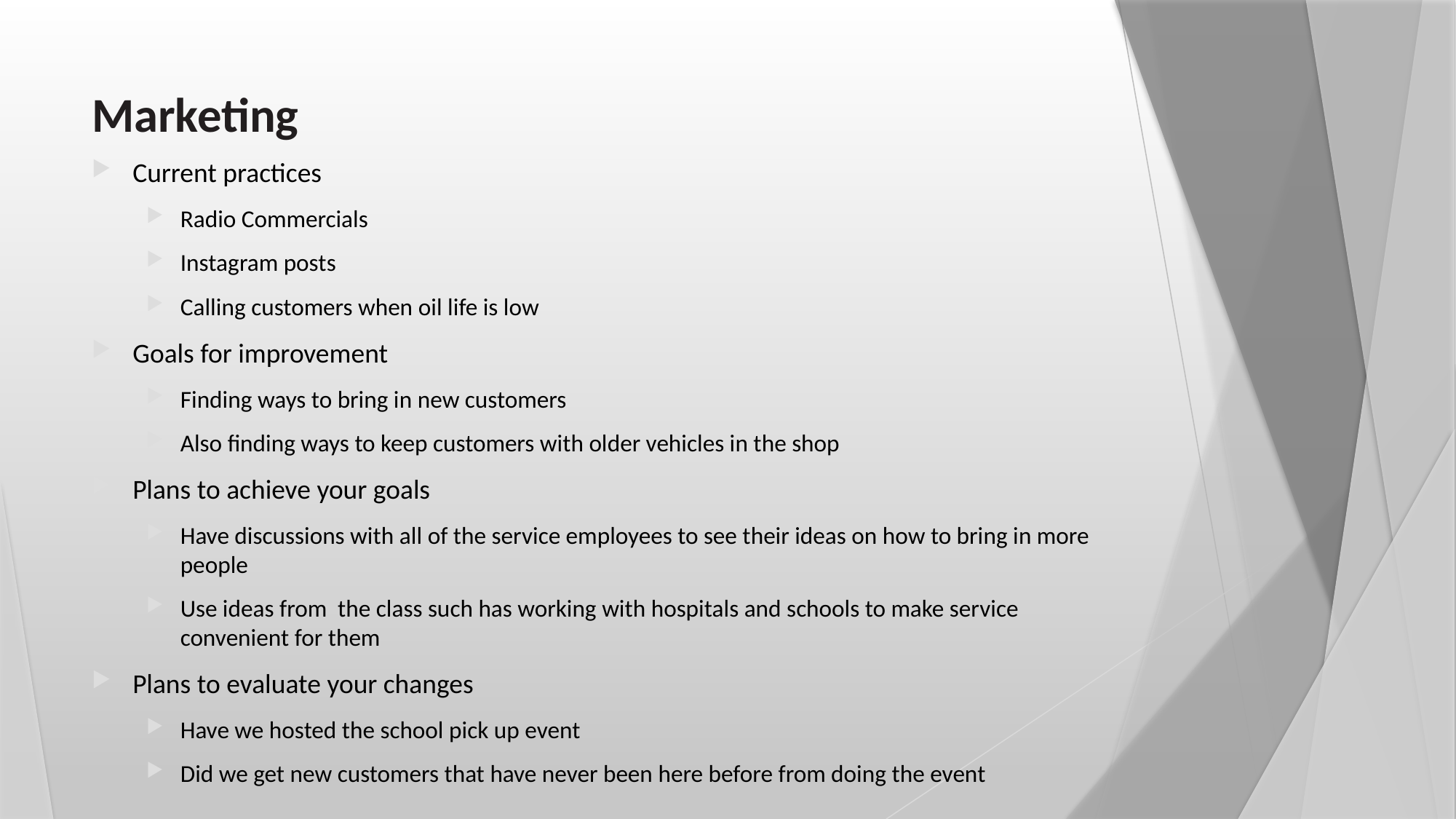

# Marketing

Current practices
Radio Commercials
Instagram posts
Calling customers when oil life is low
Goals for improvement
Finding ways to bring in new customers
Also finding ways to keep customers with older vehicles in the shop
Plans to achieve your goals
Have discussions with all of the service employees to see their ideas on how to bring in more people
Use ideas from  the class such has working with hospitals and schools to make service convenient for them
Plans to evaluate your changes
Have we hosted the school pick up event
Did we get new customers that have never been here before from doing the event